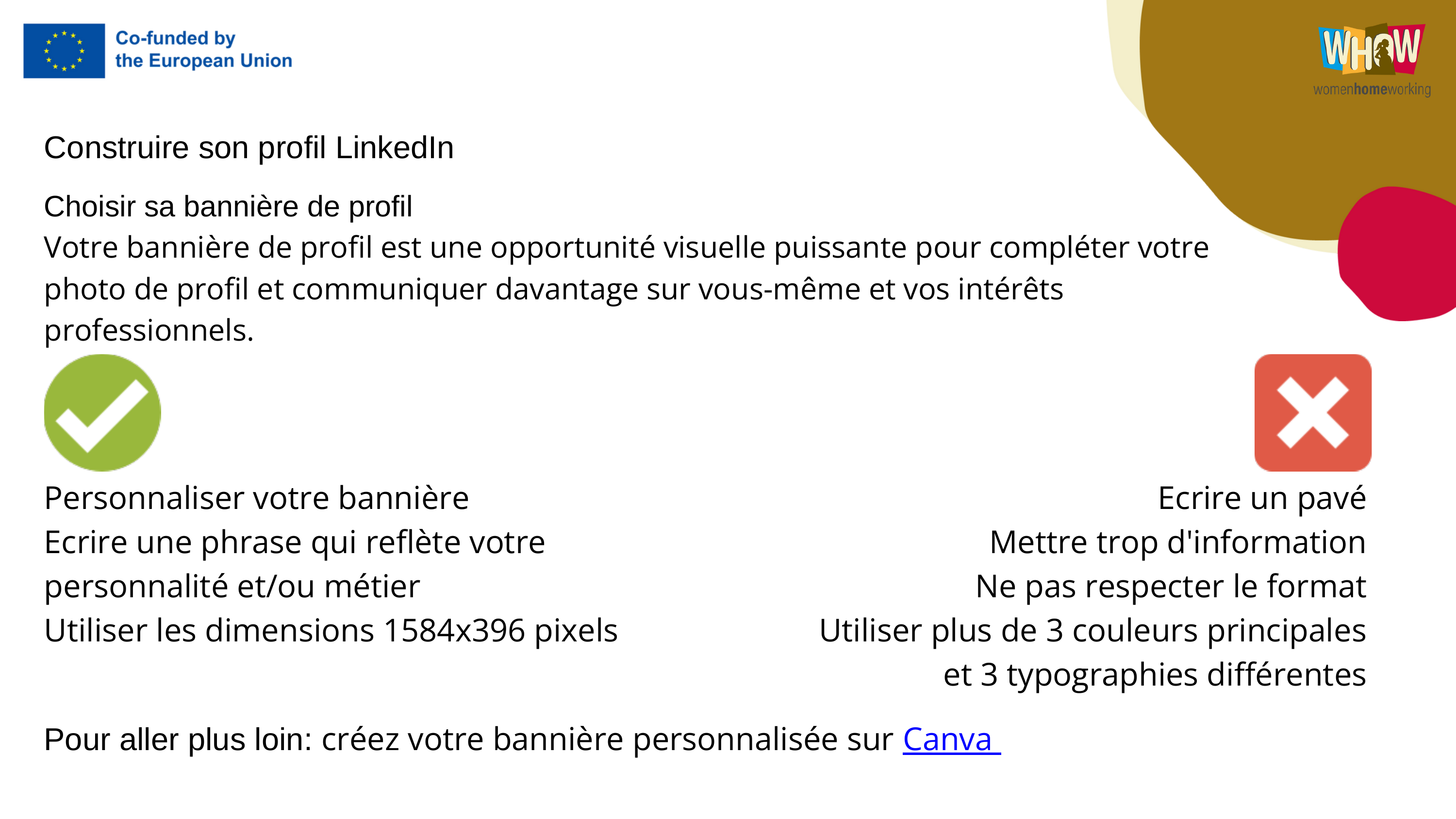

Construire son profil LinkedIn
Choisir sa bannière de profil
Votre bannière de profil est une opportunité visuelle puissante pour compléter votre photo de profil et communiquer davantage sur vous-même et vos intérêts professionnels.

Personnaliser votre bannière
Ecrire une phrase qui reflète votre personnalité et/ou métier
Utiliser les dimensions 1584x396 pixels

Ecrire un pavé
Mettre trop d'information
Ne pas respecter le format
Utiliser plus de 3 couleurs principales et 3 typographies différentes

Pour aller plus loin: créez votre bannière personnalisée sur Canva